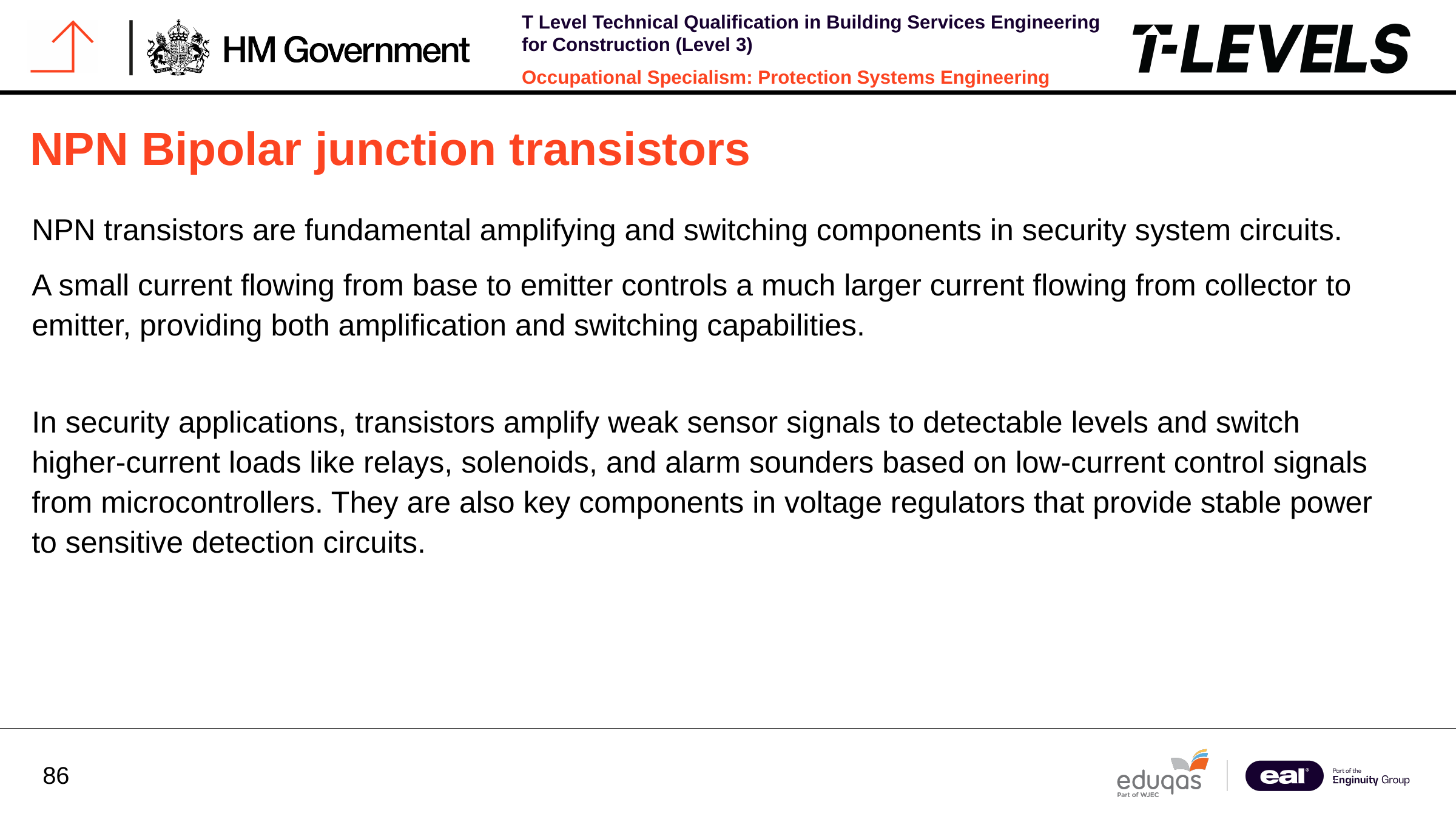

NPN Bipolar junction transistors
NPN transistors are fundamental amplifying and switching components in security system circuits.
A small current flowing from base to emitter controls a much larger current flowing from collector to emitter, providing both amplification and switching capabilities.
In security applications, transistors amplify weak sensor signals to detectable levels and switch higher-current loads like relays, solenoids, and alarm sounders based on low-current control signals from microcontrollers. They are also key components in voltage regulators that provide stable power to sensitive detection circuits.